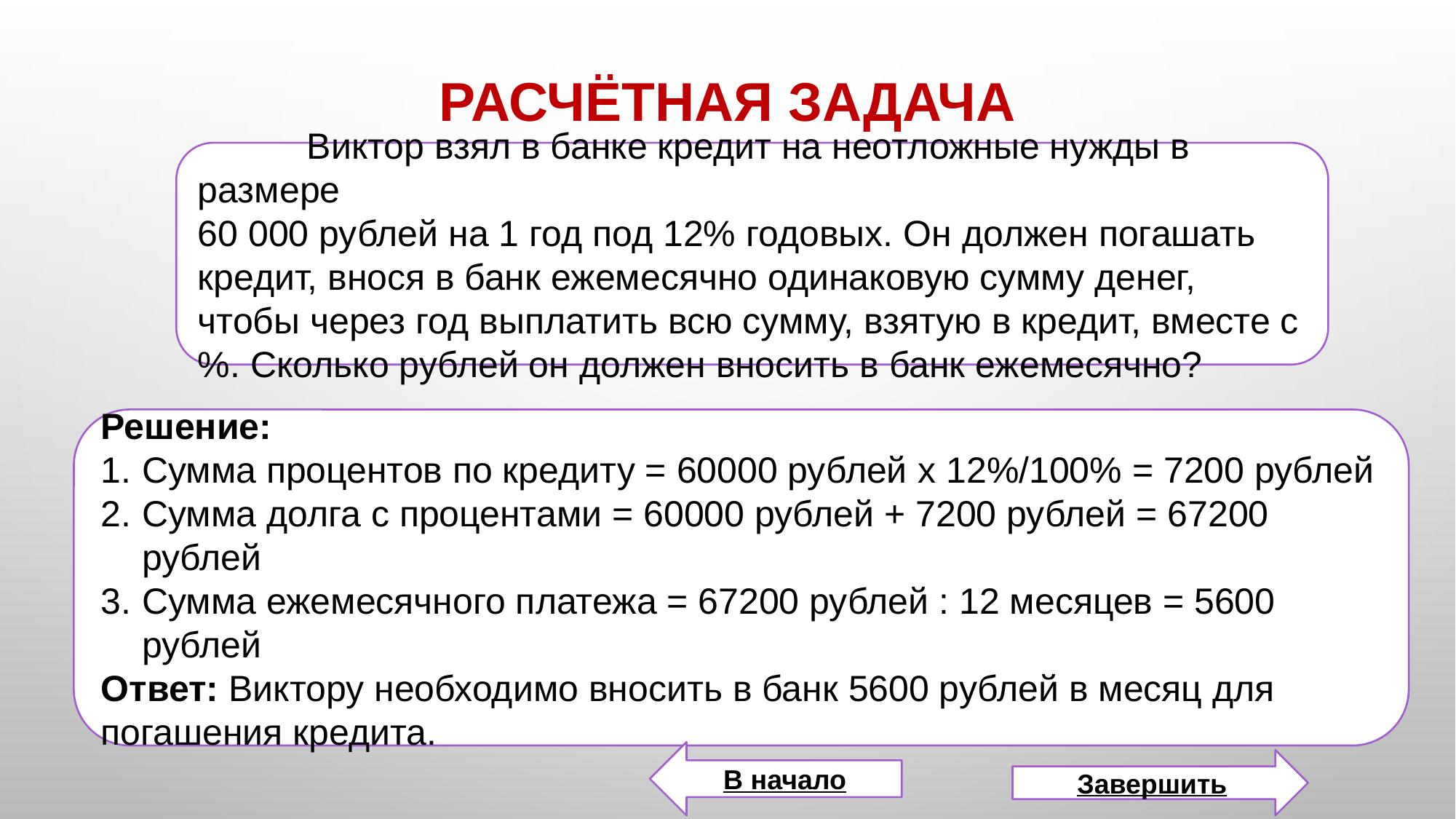

# Расчётная задача

	Виктор взял в банке кредит на неотложные нужды в размере
60 000 рублей на 1 год под 12% годовых. Он должен погашать кредит, внося в банк ежемесячно одинаковую сумму денег, чтобы через год выплатить всю сумму, взятую в кредит, вместе с %. Сколько рублей он должен вносить в банк ежемесячно?
Решение:
Сумма процентов по кредиту = 60000 рублей x 12%/100% = 7200 рублей
Сумма долга с процентами = 60000 рублей + 7200 рублей = 67200 рублей
Сумма ежемесячного платежа = 67200 рублей : 12 месяцев = 5600 рублей
Ответ: Виктору необходимо вносить в банк 5600 рублей в месяц для погашения кредита.
В начало
Завершить